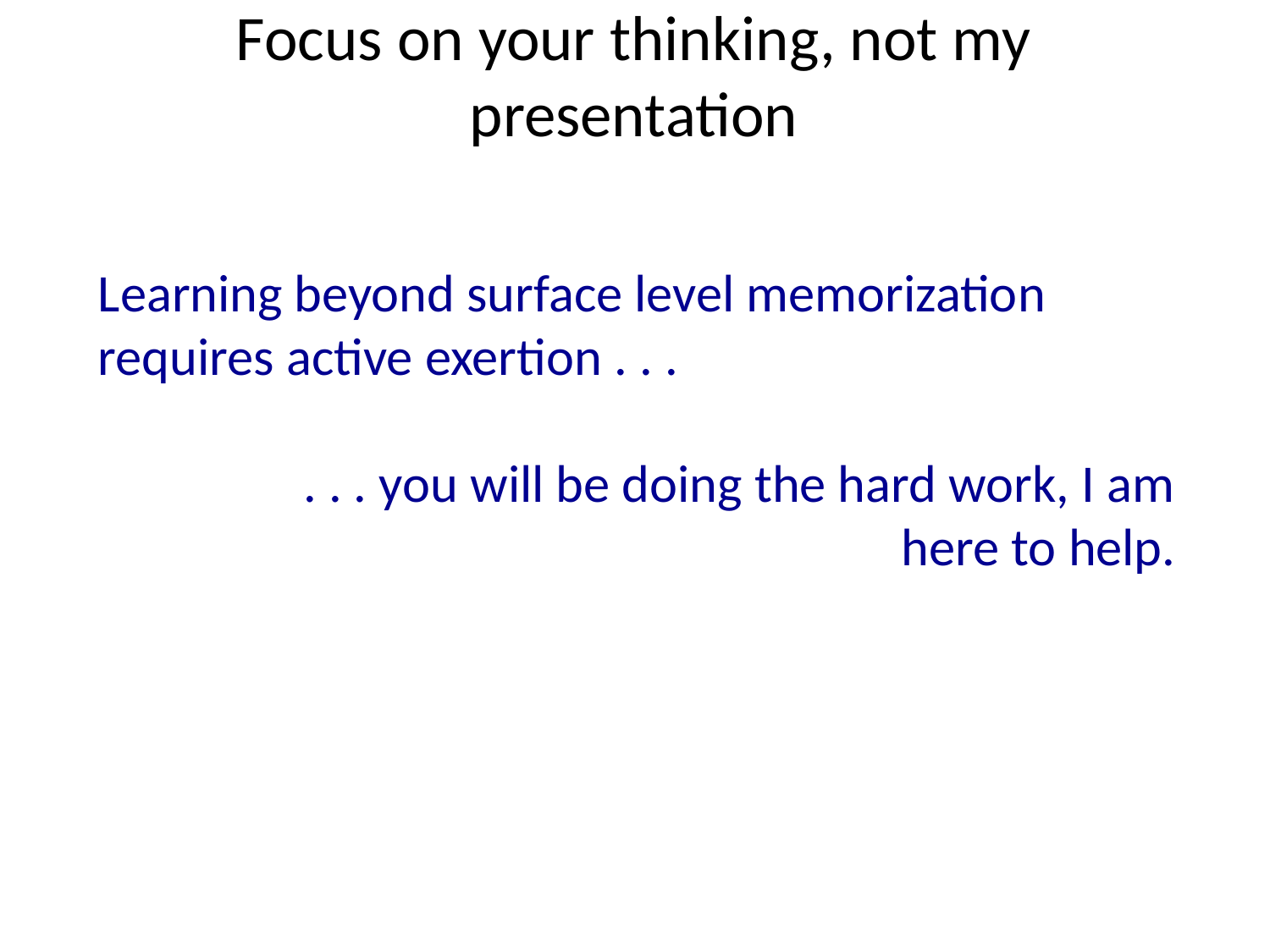

# Focus on your thinking, not my presentation
Learning beyond surface level memorization requires active exertion . . .

                . . . you will be doing the hard work, I am here to help.